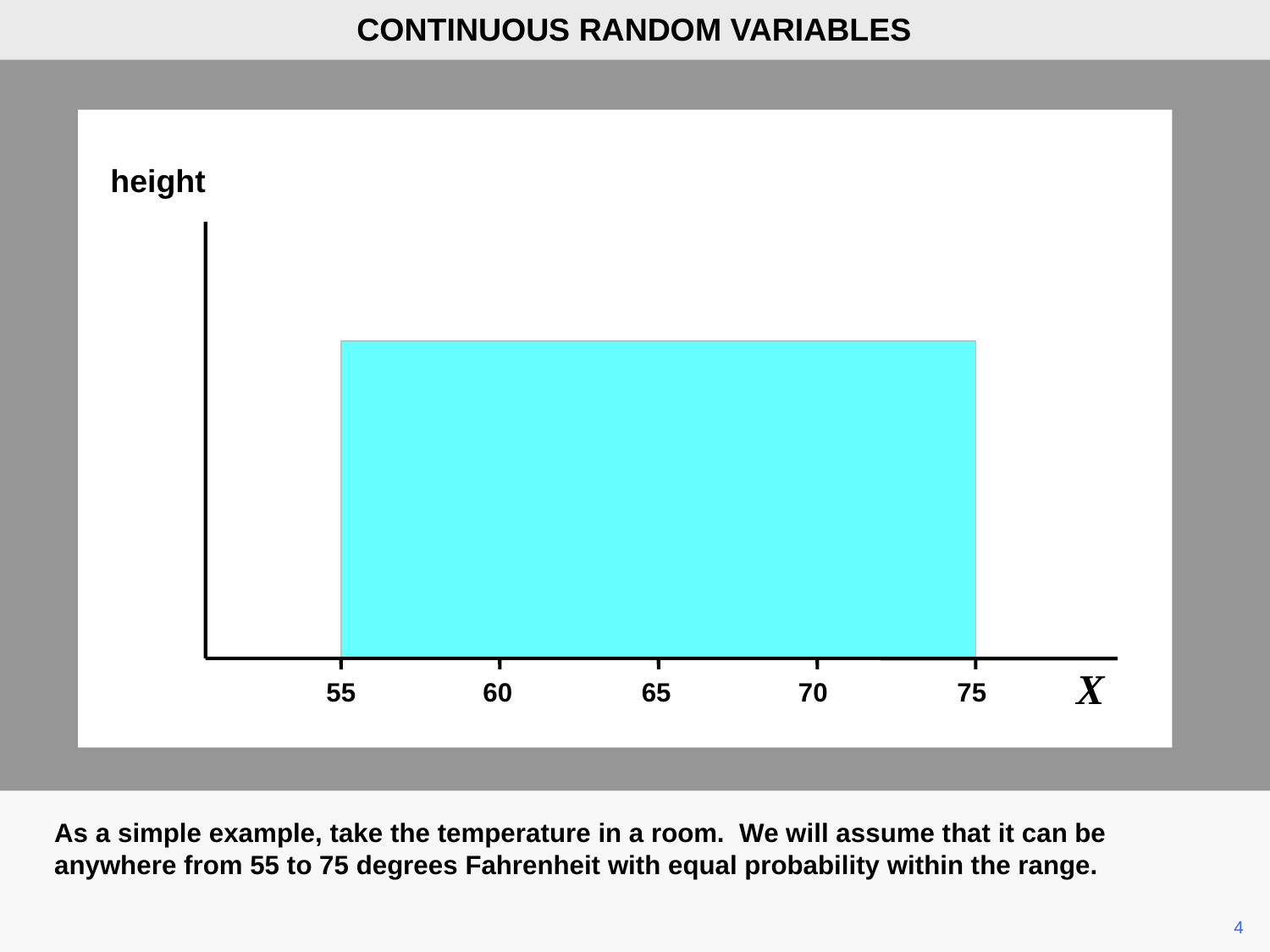

CONTINUOUS RANDOM VARIABLES

height

X

55
65
60
70
75

As a simple example, take the temperature in a room.  We will assume that it can be anywhere from 55 to 75 degrees Fahrenheit with equal probability within the range.
	4